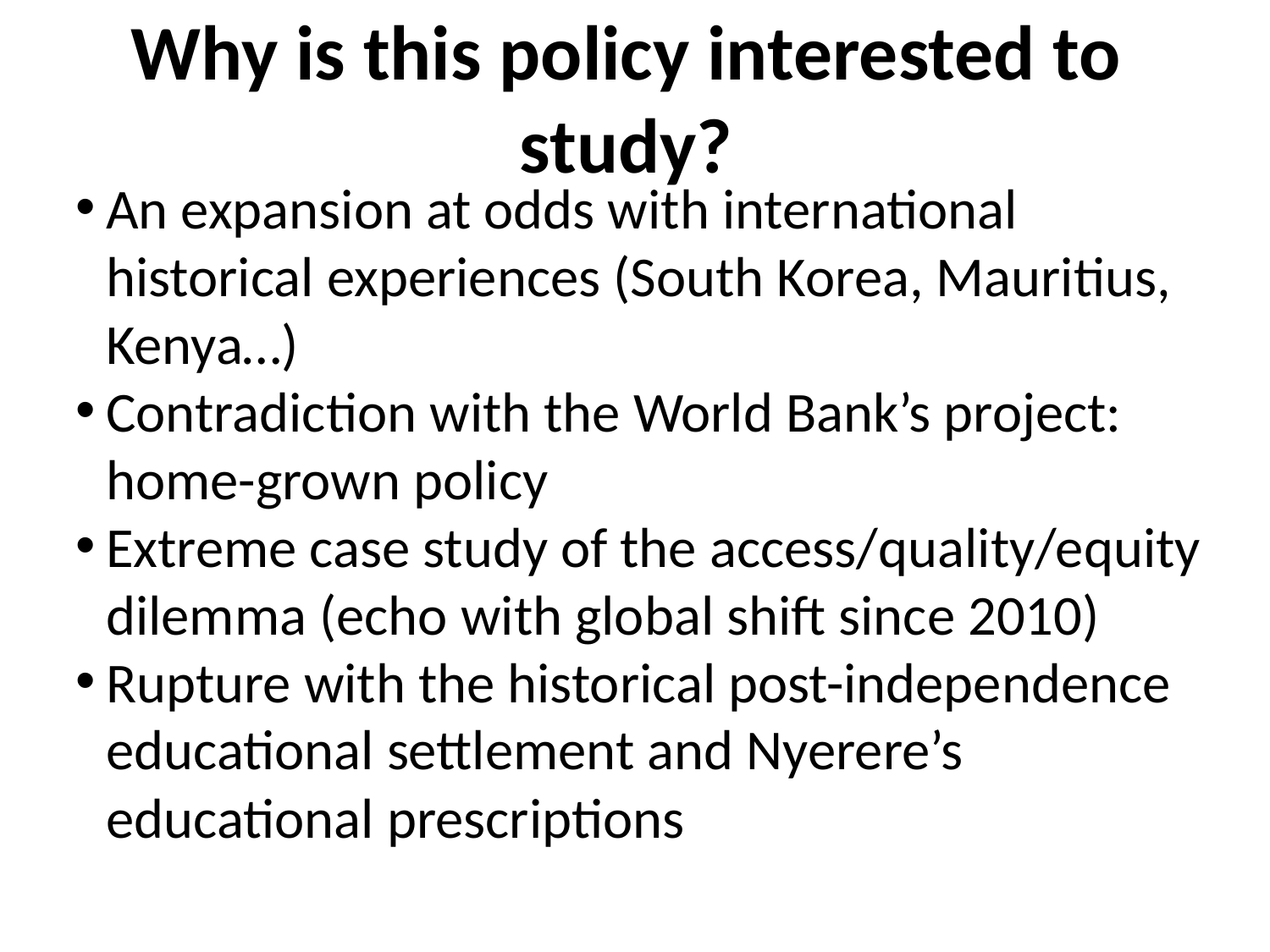

8
Why is this policy interested to study?
An expansion at odds with international historical experiences (South Korea, Mauritius, Kenya…)
Contradiction with the World Bank’s project: home-grown policy
Extreme case study of the access/quality/equity dilemma (echo with global shift since 2010)
Rupture with the historical post-independence educational settlement and Nyerere’s educational prescriptions